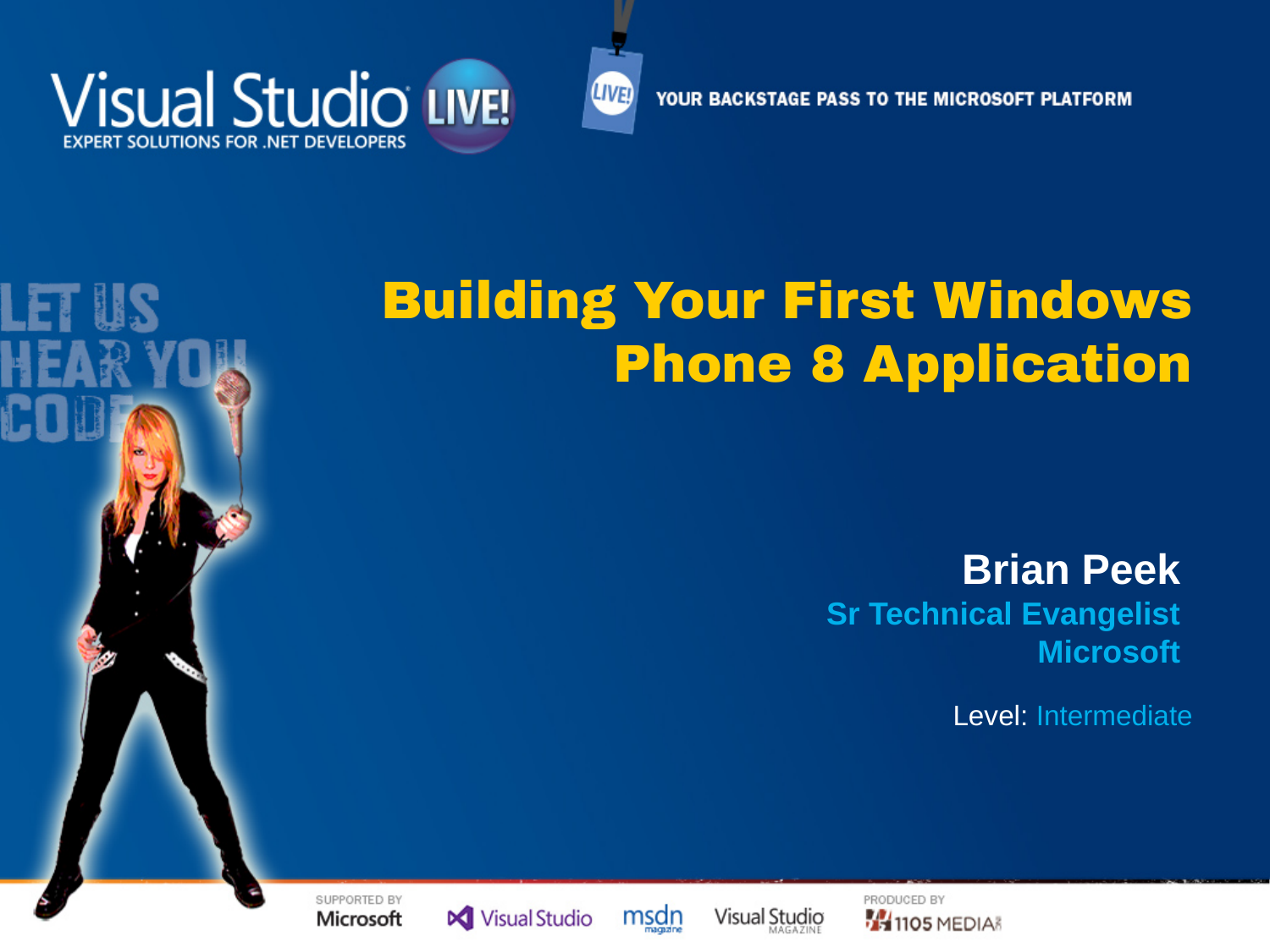

# Building Your First Windows Phone 8 Application
Brian Peek
Sr Technical Evangelist
Microsoft

Level: Intermediate